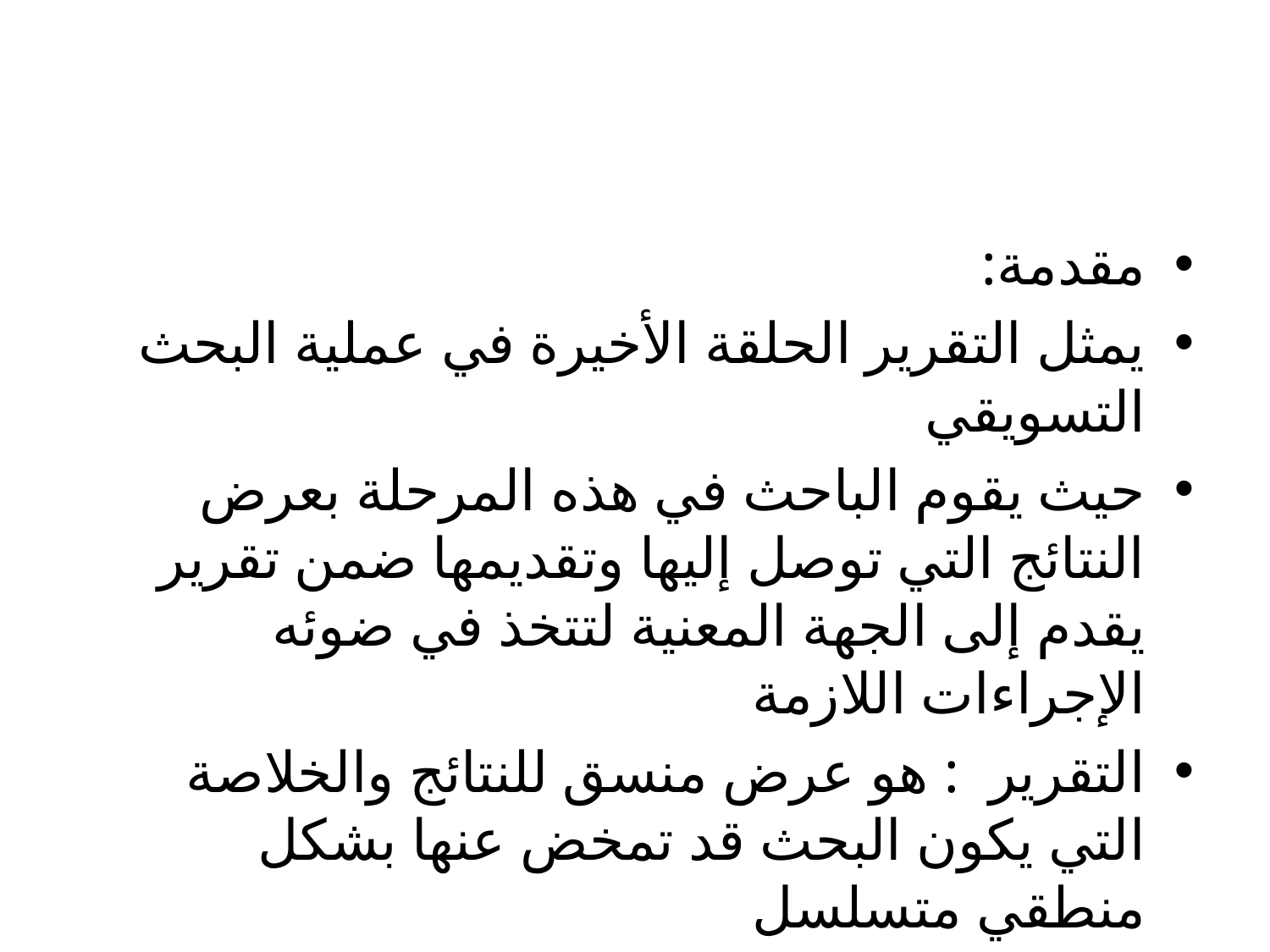

#
مقدمة:
يمثل التقرير الحلقة الأخيرة في عملية البحث التسويقي
حيث يقوم الباحث في هذه المرحلة بعرض النتائج التي توصل إليها وتقديمها ضمن تقرير يقدم إلى الجهة المعنية لتتخذ في ضوئه الإجراءات اللازمة
التقرير  : هو عرض منسق للنتائج والخلاصة التي يكون البحث قد تمخض عنها بشكل منطقي متسلسل